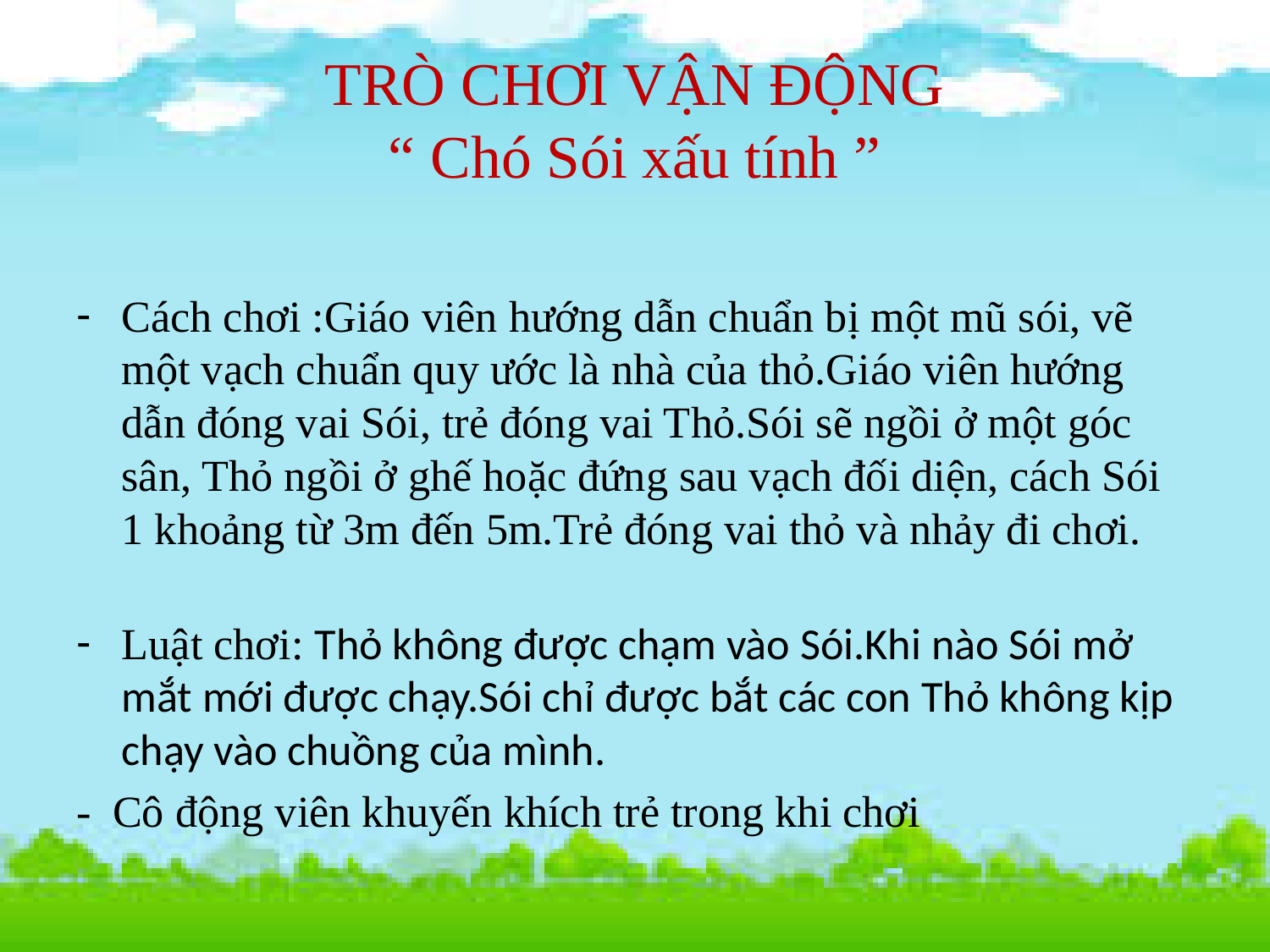

# TRÒ CHƠI VẬN ĐỘNG “ Chó Sói xấu tính ”

Cách chơi :Giáo viên hướng dẫn chuẩn bị một mũ sói, vẽ một vạch chuẩn quy ước là nhà của thỏ.Giáo viên hướng dẫn đóng vai Sói, trẻ đóng vai Thỏ.Sói sẽ ngồi ở một góc sân, Thỏ ngồi ở ghế hoặc đứng sau vạch đối diện, cách Sói 1 khoảng từ 3m đến 5m.Trẻ đóng vai thỏ và nhảy đi chơi.
Luật chơi: Thỏ không được chạm vào Sói.Khi nào Sói mở mắt mới được chạy.Sói chỉ được bắt các con Thỏ không kịp chạy vào chuồng của mình.
-  Cô động viên khuyến khích trẻ trong khi chơi